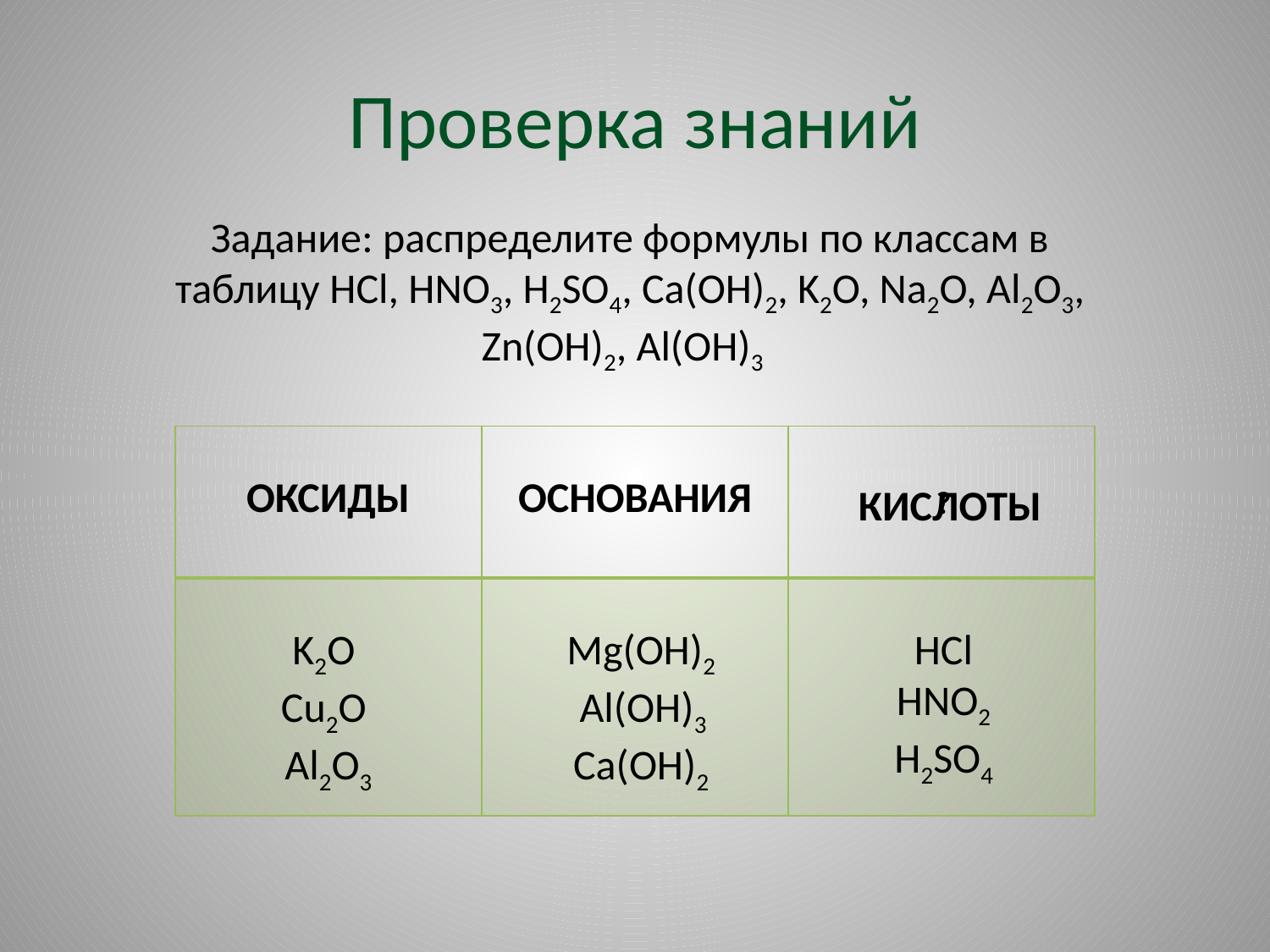

# Проверка знаний
Задание: распределите формулы по классам в таблицу HCl, HNO3, H2SO4, Ca(OH)2, K2O, Na2O, Al2O3, Zn(OH)2, Al(OH)3

| ОКСИДЫ | ОСНОВАНИЯ |  |
| --- | --- | --- |
|  |  |  |
КИСЛОТЫ
?
K2O
Cu2O
 Al2O3
Mg(OH)2
 Al(OH)3
Ca(OH)2
HCl
HNO2
H2SO4